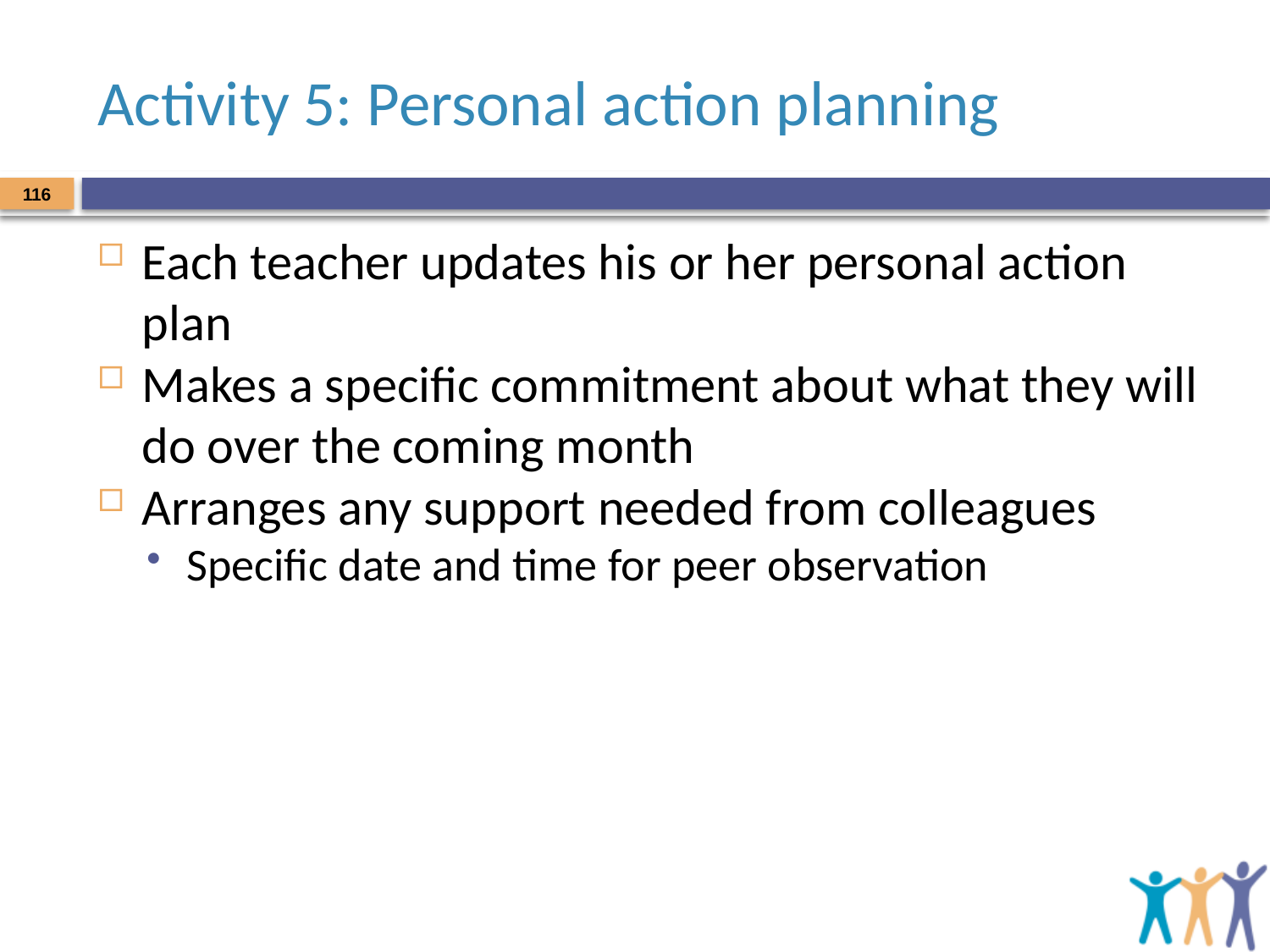

# Activity 5: Personal action planning
116
Each teacher updates his or her personal action plan
Makes a specific commitment about what they will do over the coming month
Arranges any support needed from colleagues
Specific date and time for peer observation